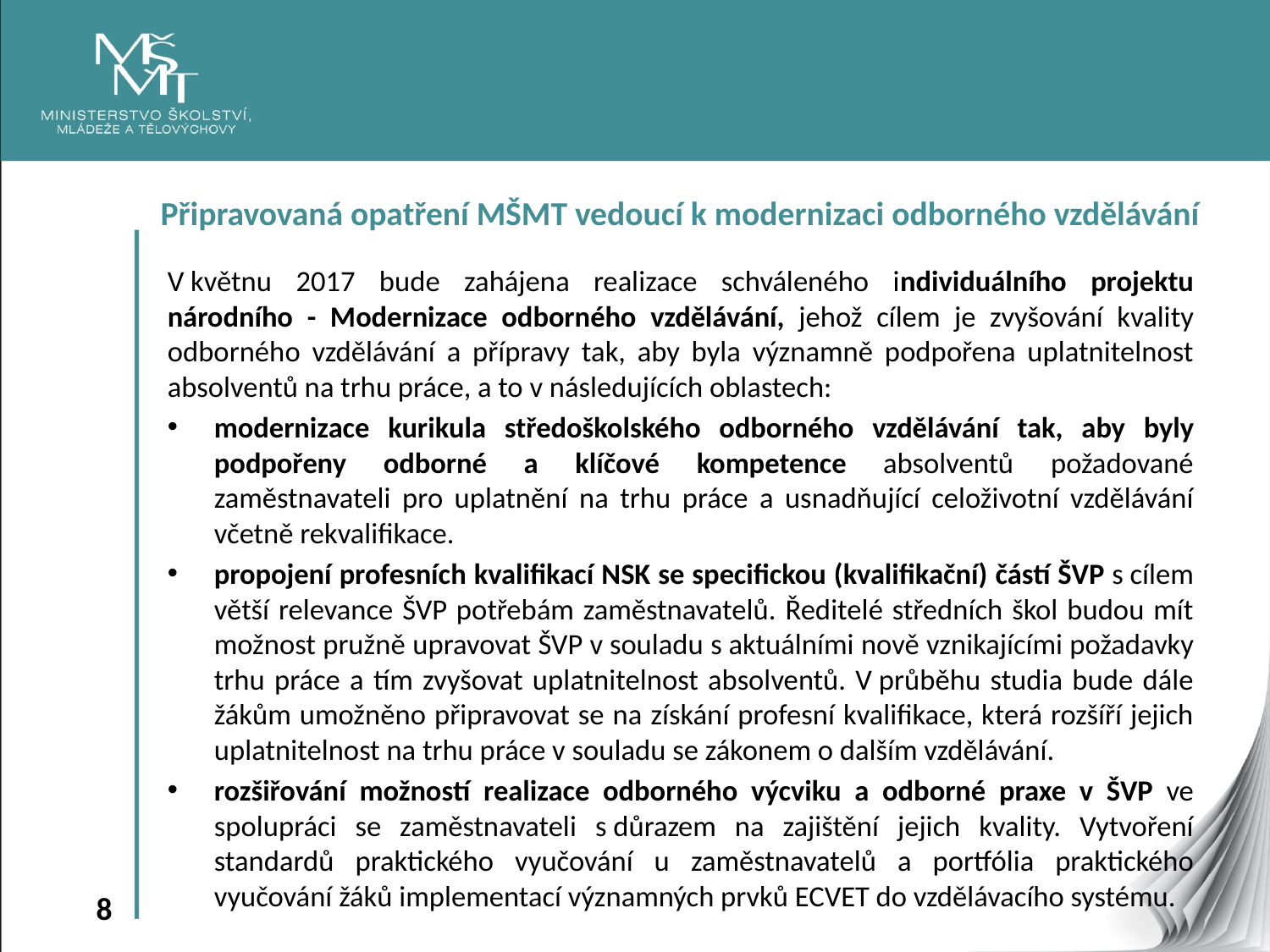

Připravovaná opatření MŠMT vedoucí k modernizaci odborného vzdělávání
V květnu 2017 bude zahájena realizace schváleného individuálního projektu národního - Modernizace odborného vzdělávání, jehož cílem je zvyšování kvality odborného vzdělávání a přípravy tak, aby byla významně podpořena uplatnitelnost absolventů na trhu práce, a to v následujících oblastech:
modernizace kurikula středoškolského odborného vzdělávání tak, aby byly podpořeny odborné a klíčové kompetence absolventů požadované zaměstnavateli pro uplatnění na trhu práce a usnadňující celoživotní vzdělávání včetně rekvalifikace.
propojení profesních kvalifikací NSK se specifickou (kvalifikační) částí ŠVP s cílem větší relevance ŠVP potřebám zaměstnavatelů. Ředitelé středních škol budou mít možnost pružně upravovat ŠVP v souladu s aktuálními nově vznikajícími požadavky trhu práce a tím zvyšovat uplatnitelnost absolventů. V průběhu studia bude dále žákům umožněno připravovat se na získání profesní kvalifikace, která rozšíří jejich uplatnitelnost na trhu práce v souladu se zákonem o dalším vzdělávání.
rozšiřování možností realizace odborného výcviku a odborné praxe v ŠVP ve spolupráci se zaměstnavateli s důrazem na zajištění jejich kvality. Vytvoření standardů praktického vyučování u zaměstnavatelů a portfólia praktického vyučování žáků implementací významných prvků ECVET do vzdělávacího systému.